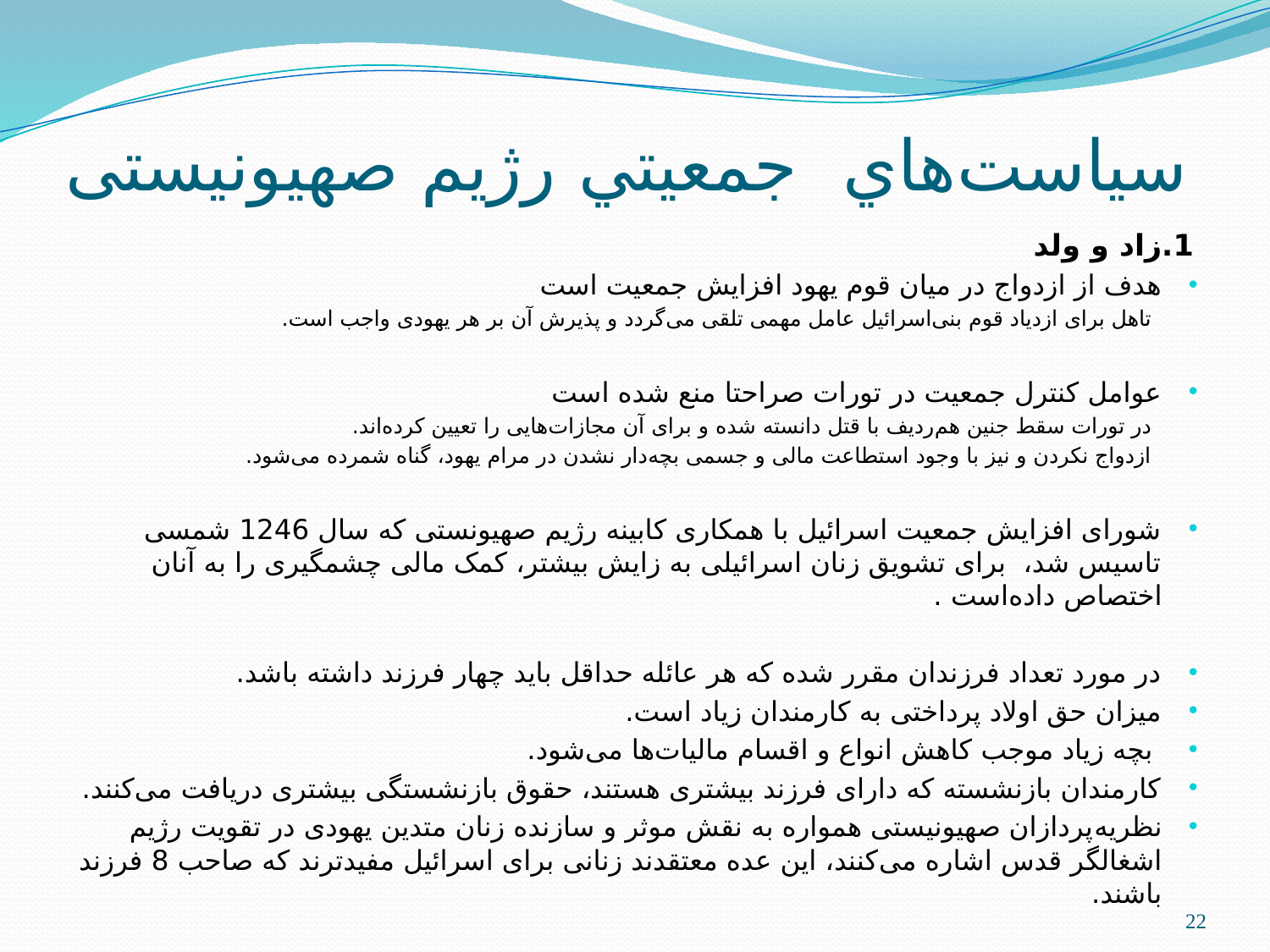

# سياست‌هاي  جمعيتي رژیم صهیونیستی
1.زاد و ولد
هدف از ازدواج در میان قوم یهود افزایش جمعیت است
تاهل برای ازدیاد قوم بنی‌اسرائیل عامل مهمی تلقی می‌گردد و پذیرش آن بر هر یهودی واجب است.

عوامل کنترل جمعیت در تورات صراحتا منع شده است
در تورات سقط جنین هم‌ردیف با قتل دانسته شده و برای آن مجازات‌هایی را تعیین کرده‌اند.
ازدواج نکردن و نیز با وجود استطاعت مالی و جسمی بچه‌دار نشدن در مرام یهود، گناه شمرده می‌شود.

شورای افزایش جمعیت اسرائیل با همکاری کابینه رژیم صهیونستی که سال 1246 شمسی تاسیس شد،  برای تشویق زنان اسرائیلی به زایش بیشتر، کمک مالی چشمگیری را به آنان اختصاص داده‌است .

در مورد تعداد فرزندان مقرر شده که هر عائله حداقل باید چهار فرزند داشته باشد.
میزان حق اولاد پرداختی به کارمندان زیاد است.
 بچه زیاد موجب کاهش انواع و اقسام مالیات‌ها می‌شود.
کارمندان بازنشسته که دارای فرزند بیشتری هستند، حقوق بازنشستگی بیشتری دریافت می‌کنند.
نظریه‌پردازان صهیونیستی همواره به نقش موثر و سازنده زنان متدین یهودی در تقویت رژیم اشغالگر قدس اشاره می‌کنند، این عده معتقدند زنانی برای اسرائیل مفیدترند که صاحب 8 فرزند باشند.
22